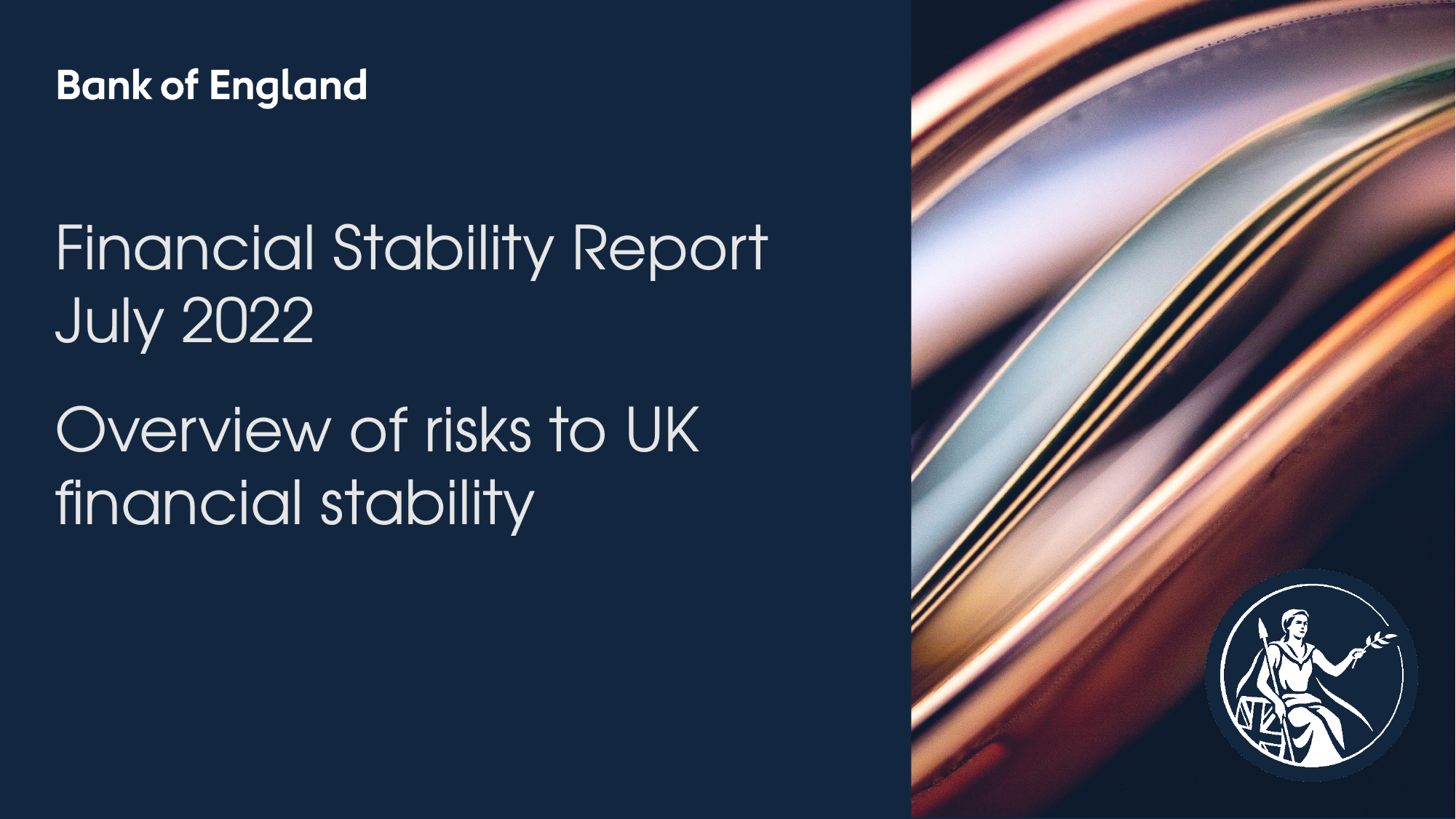

Financial Stability Report
July 2022
Overview of risks to UK financial stability